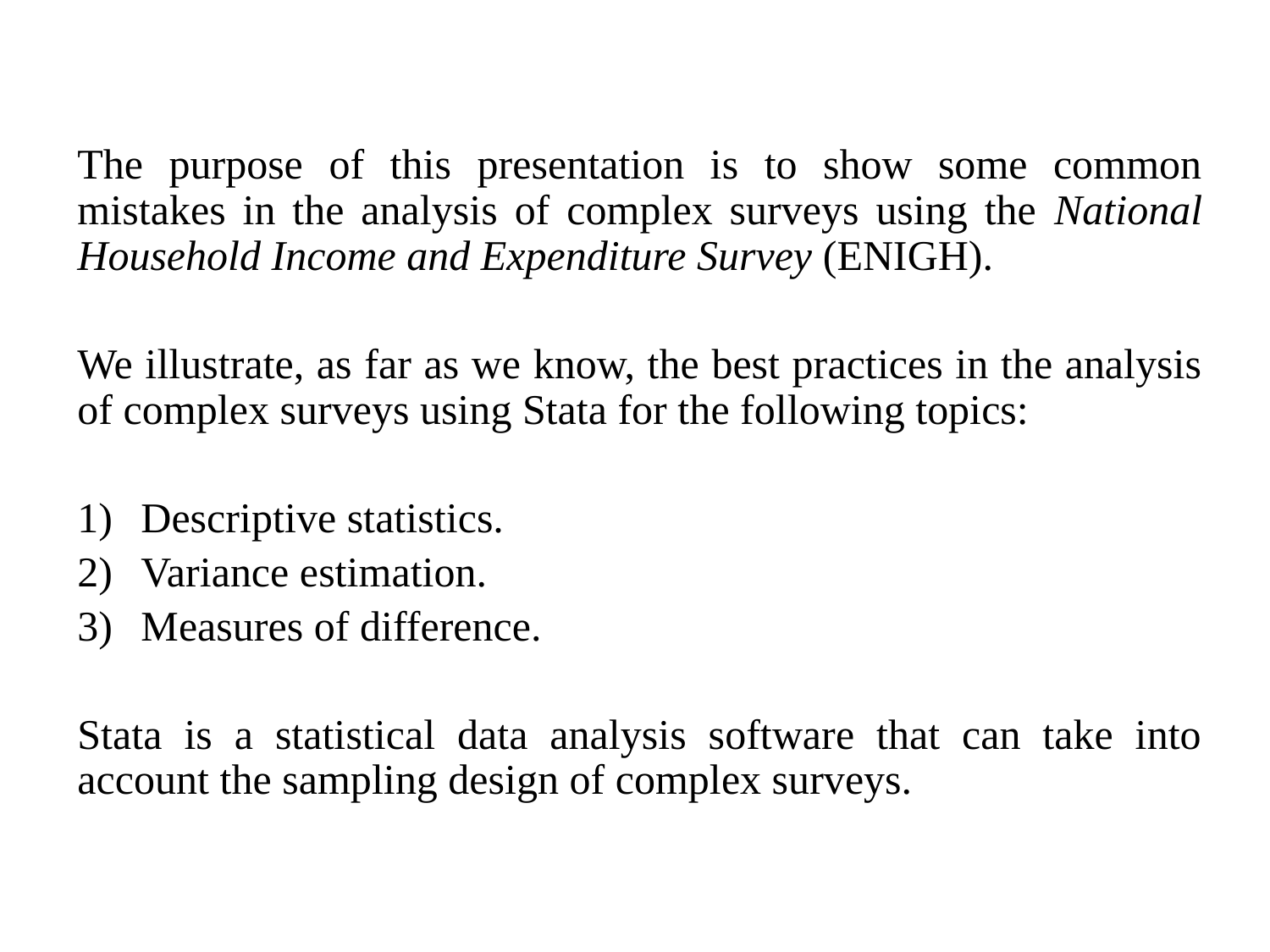

The purpose of this presentation is to show some common mistakes in the analysis of complex surveys using the National Household Income and Expenditure Survey (ENIGH).

We illustrate, as far as we know, the best practices in the analysis of complex surveys using Stata for the following topics:

Descriptive statistics.
Variance estimation.
Measures of difference.

Stata is a statistical data analysis software that can take into account the sampling design of complex surveys.